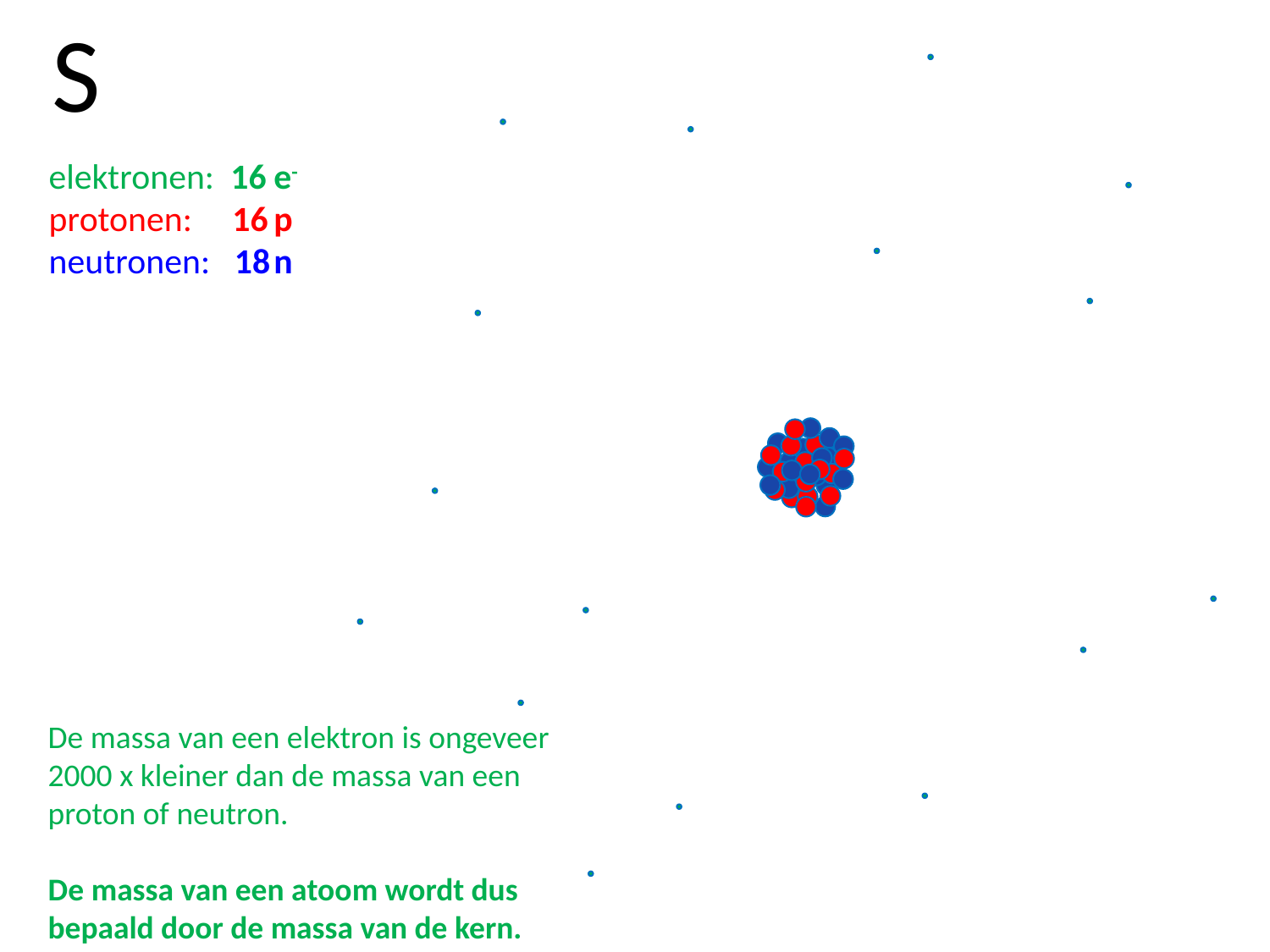

S
S
geen lading                                                      e-

					            	        p
						      n
						         atoomkern

S
elektronen:  16	e- 	lading 1-
protonen:     16	p
neutronen:   18	n	geen lading

						         atoomkern

De massa van een elektron is ongeveer 2000 x kleiner dan de massa van een proton of neutron.

De massa van een atoom wordt dus bepaald door de massa van de kern.